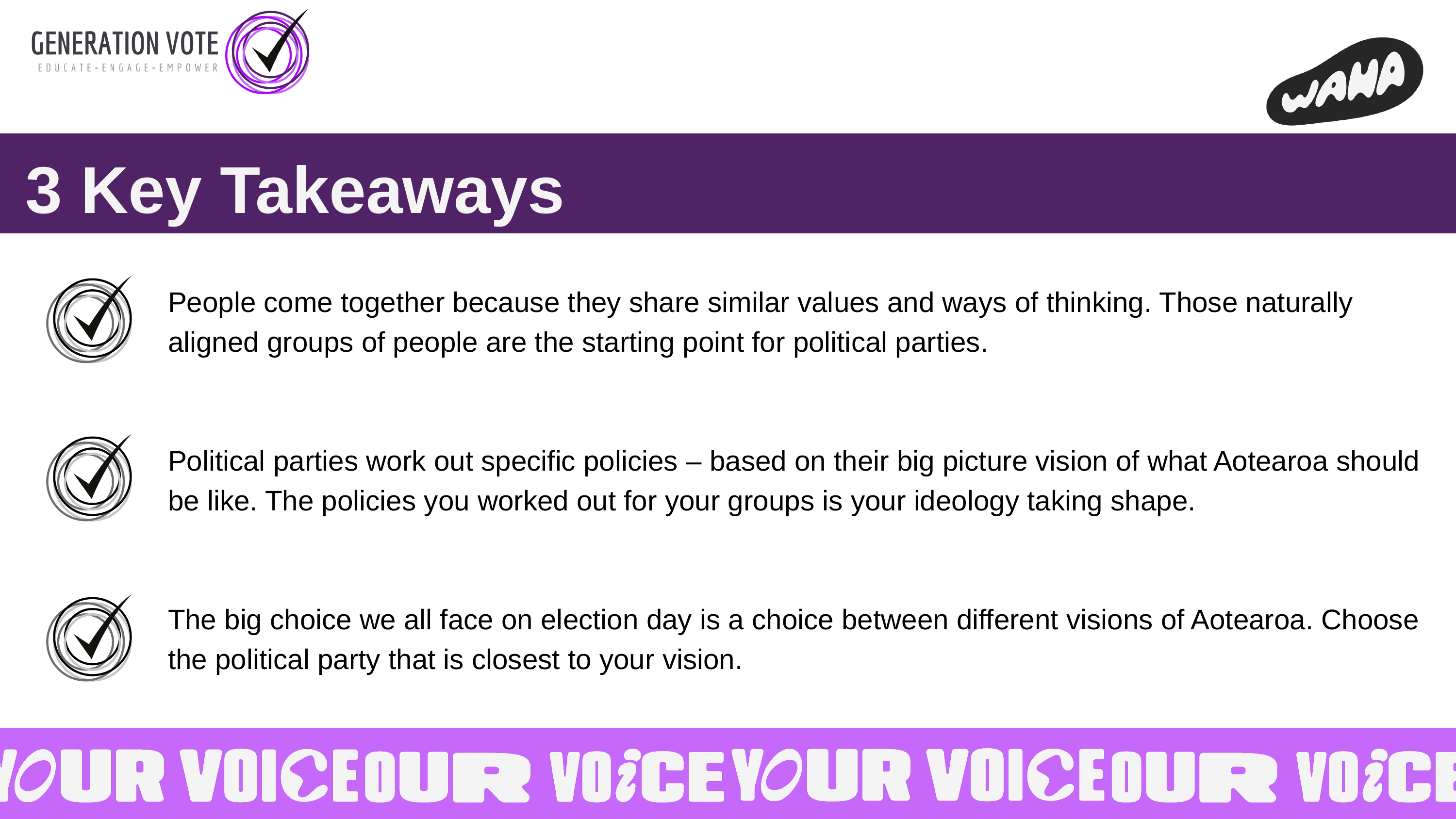

3 Key Takeaways

People come together because they share similar values and ways of thinking. Those naturally aligned groups of people are the starting point for political parties.

Political parties work out specific policies – based on their big picture vision of what Aotearoa should be like. The policies you worked out for your groups is your ideology taking shape.

The big choice we all face on election day is a choice between different visions of Aotearoa. Choose the political party that is closest to your vision.